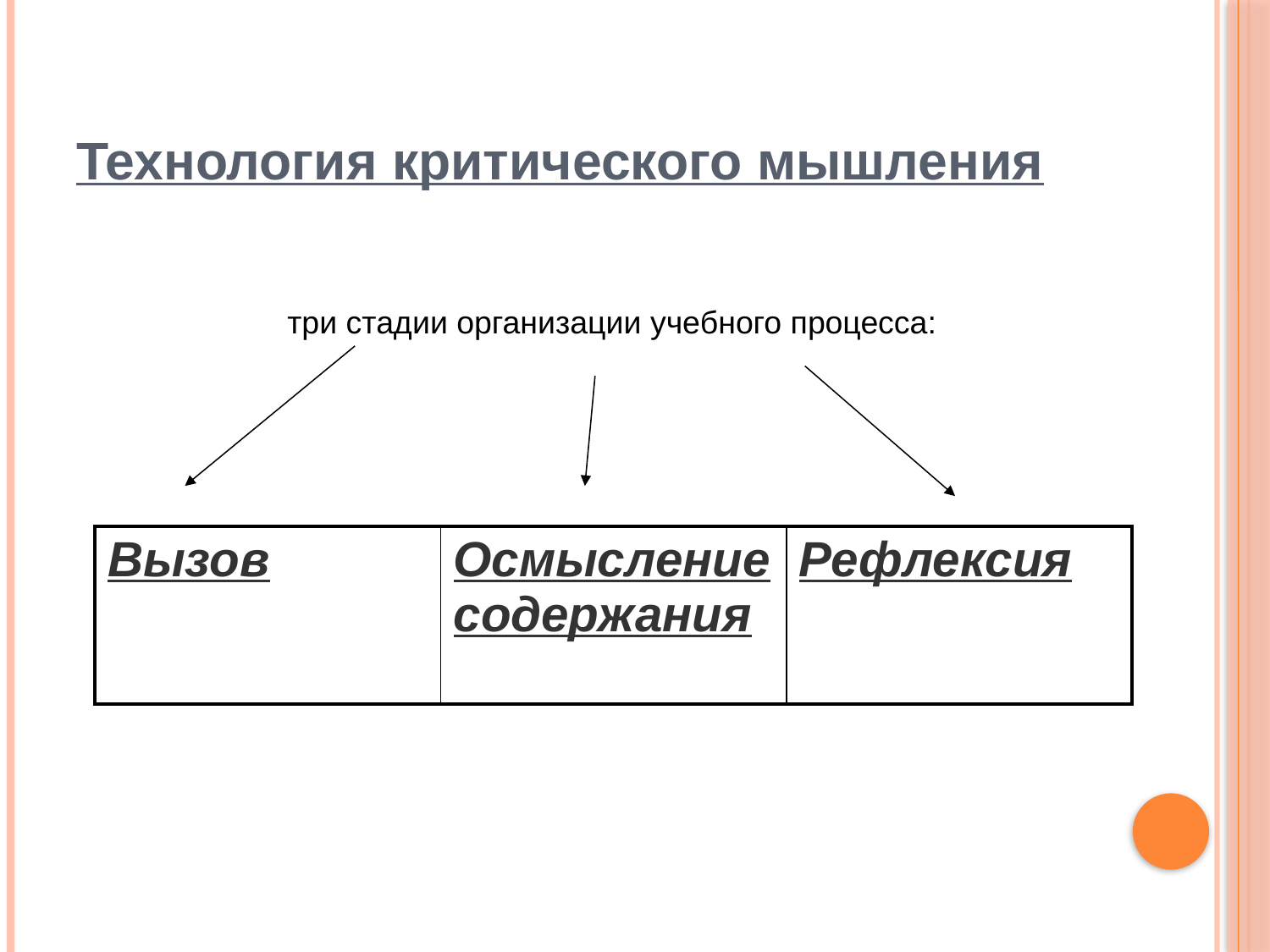

Технология критического мышления
три стадии организации учебного процесса:

| Вызов | Осмысление содержания | Рефлексия |
| --- | --- | --- |